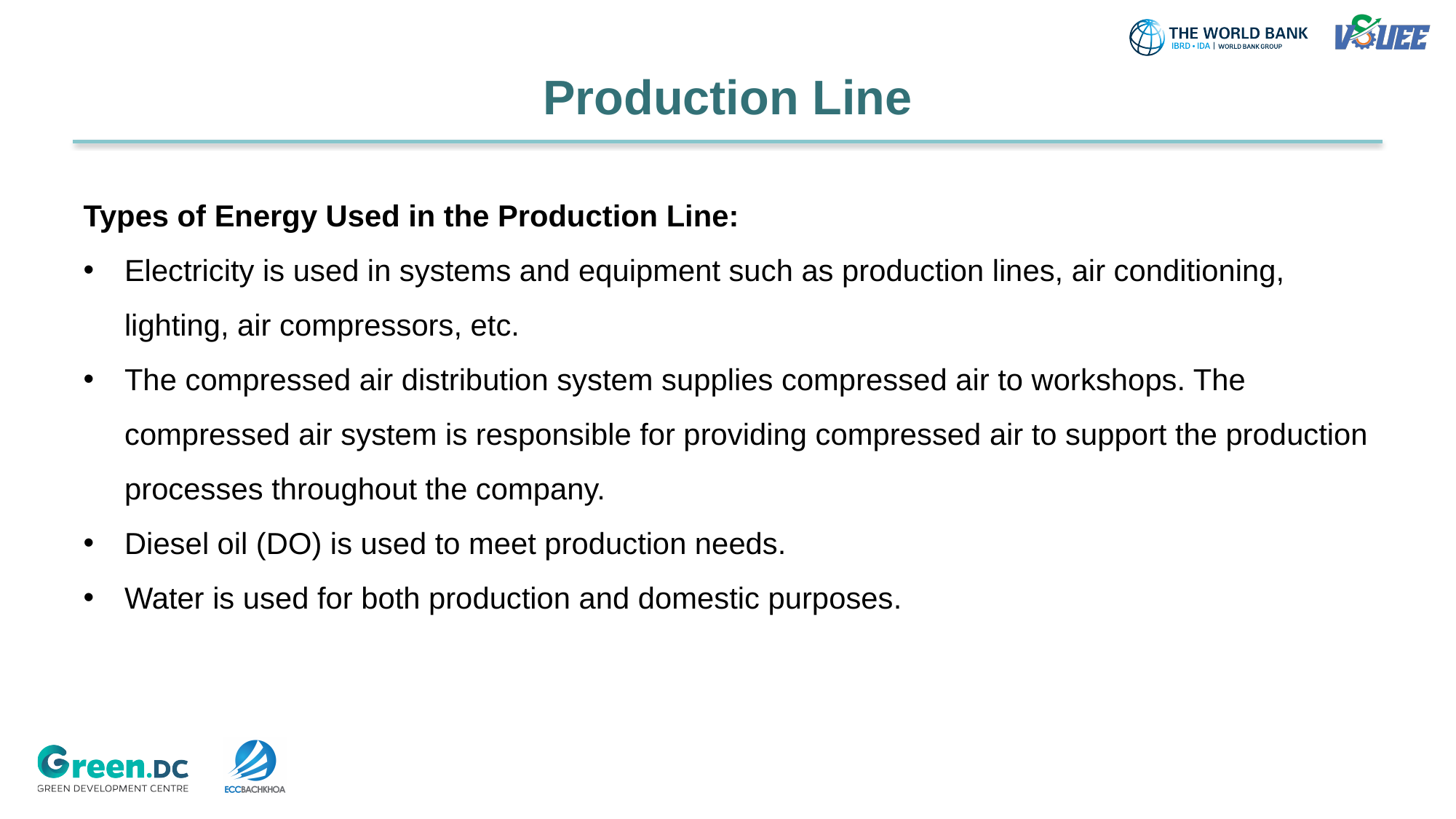

# Production Line
Types of Energy Used in the Production Line:
Electricity is used in systems and equipment such as production lines, air conditioning, lighting, air compressors, etc.
The compressed air distribution system supplies compressed air to workshops. The compressed air system is responsible for providing compressed air to support the production processes throughout the company.
Diesel oil (DO) is used to meet production needs.
Water is used for both production and domestic purposes.